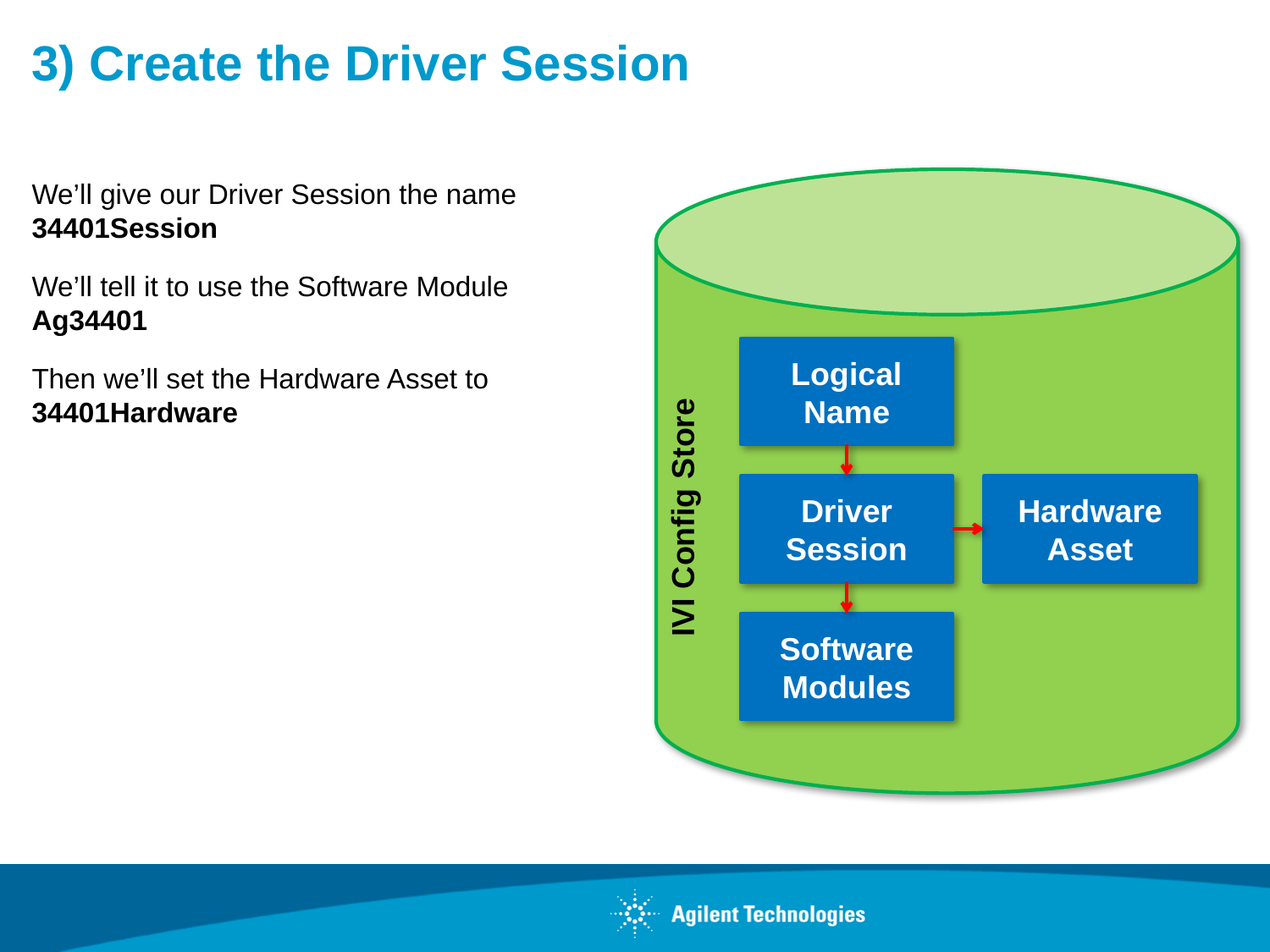

# 3) Create the Driver Session
IVI Config Store

We’ll give our Driver Session the name
34401Session
We’ll tell it to use the Software Module
Ag34401
Then we’ll set the Hardware Asset to
34401Hardware
Logical Name
Driver Session
Hardware Asset
Software Modules